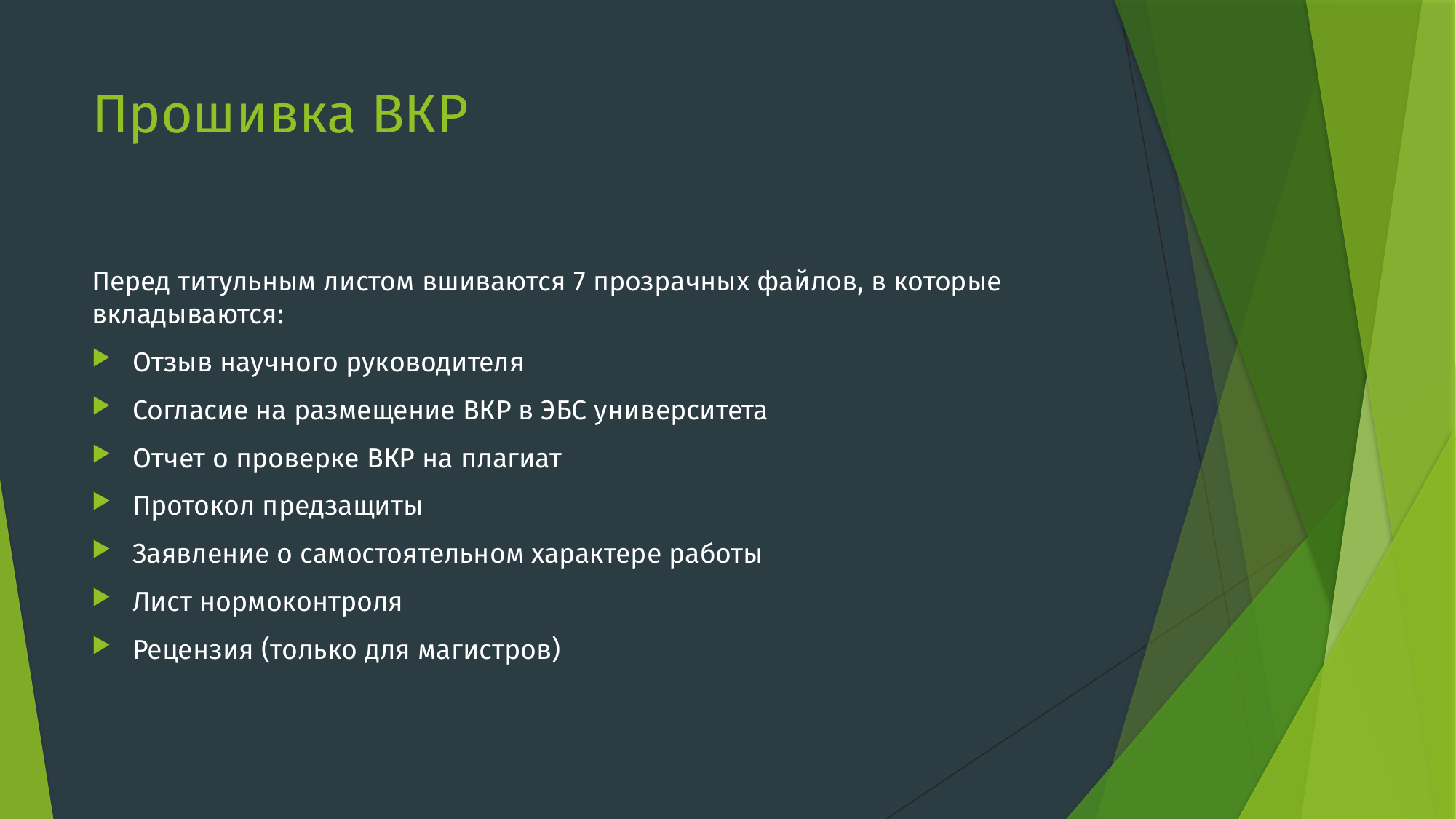

# Прошивка ВКР
Перед титульным листом вшиваются 7 прозрачных файлов, в которые вкладываются:
Отзыв научного руководителя
Согласие на размещение ВКР в ЭБС университета
Отчет о проверке ВКР на плагиат
Протокол предзащиты
Заявление о самостоятельном характере работы
Лист нормоконтроля
Рецензия (только для магистров)